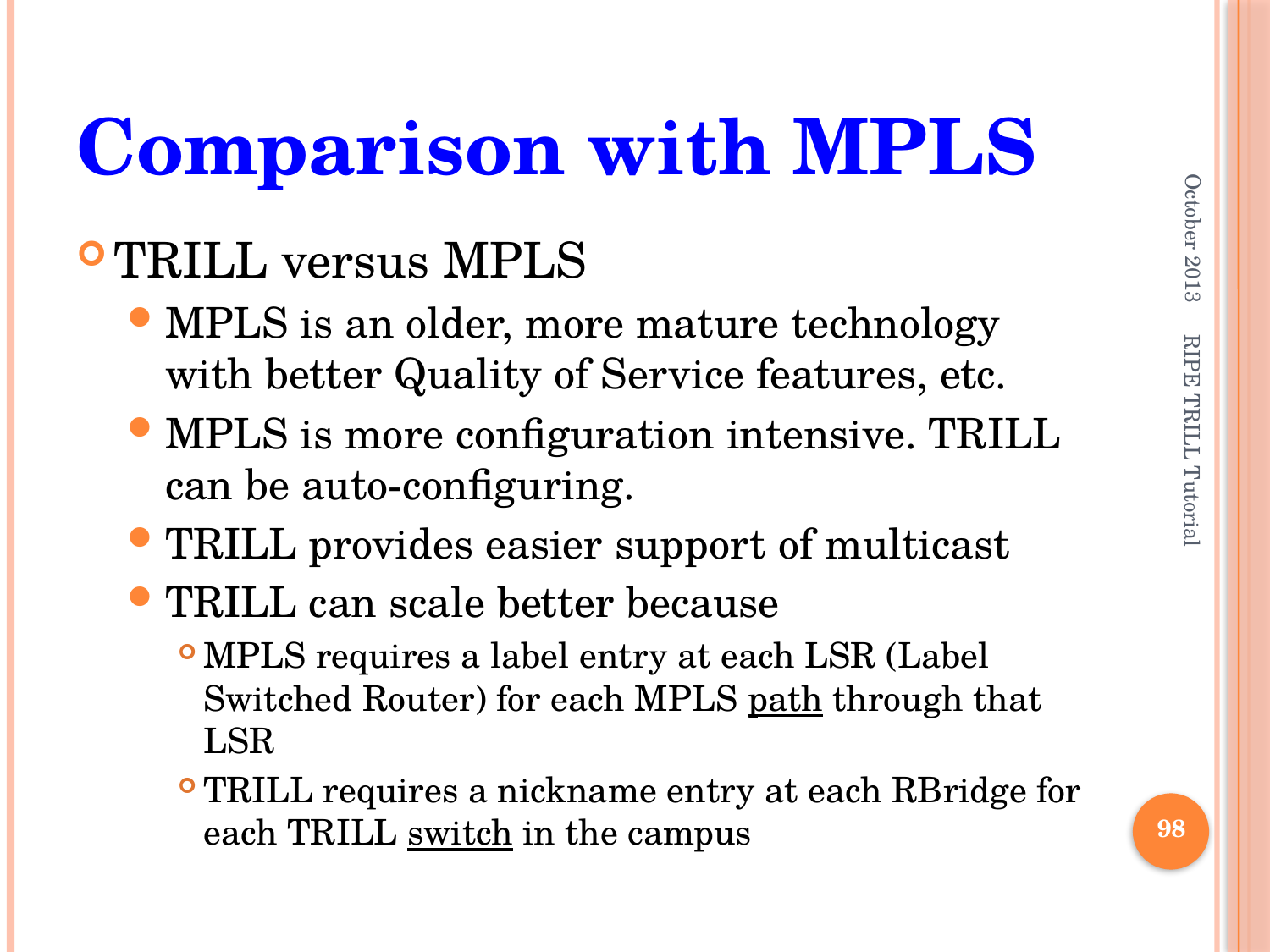

# Comparison with MPLS
October 2013
TRILL versus MPLS
MPLS is an older, more mature technology with better Quality of Service features, etc.
MPLS is more configuration intensive. TRILL can be auto-configuring.
TRILL provides easier support of multicast
TRILL can scale better because
MPLS requires a label entry at each LSR (Label Switched Router) for each MPLS path through that LSR
TRILL requires a nickname entry at each RBridge for each TRILL switch in the campus
RIPE TRILL Tutorial
98